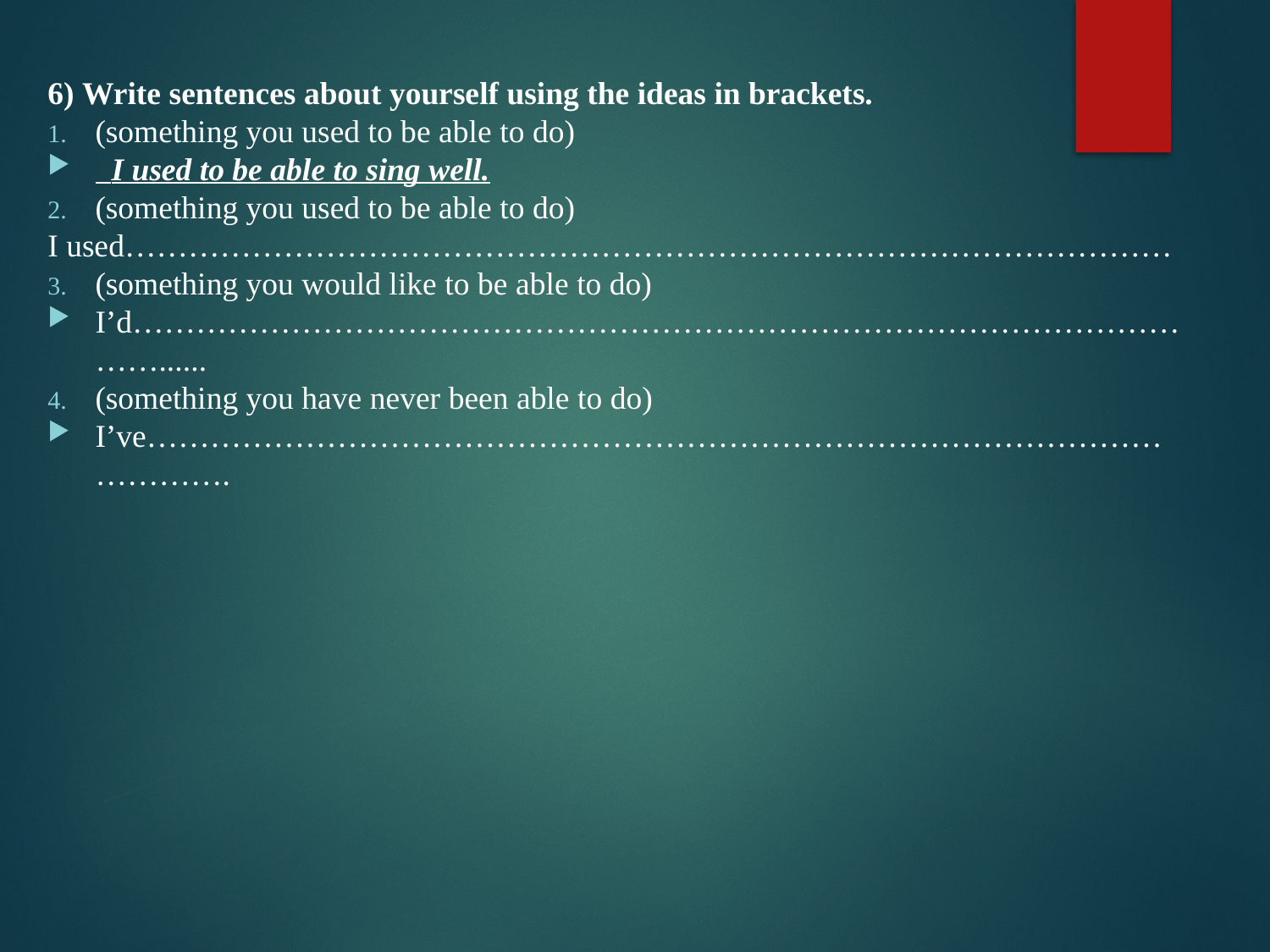

6) Write sentences about yourself using the ideas in brackets.
(something you used to be able to do)
  I used to be able to sing well.
(something you used to be able to do)
I used………………………………………………………………………………………
(something you would like to be able to do)
I’d……………………………………………………………………………………………......
(something you have never been able to do)
I’ve……………………………………………………………………………………………….